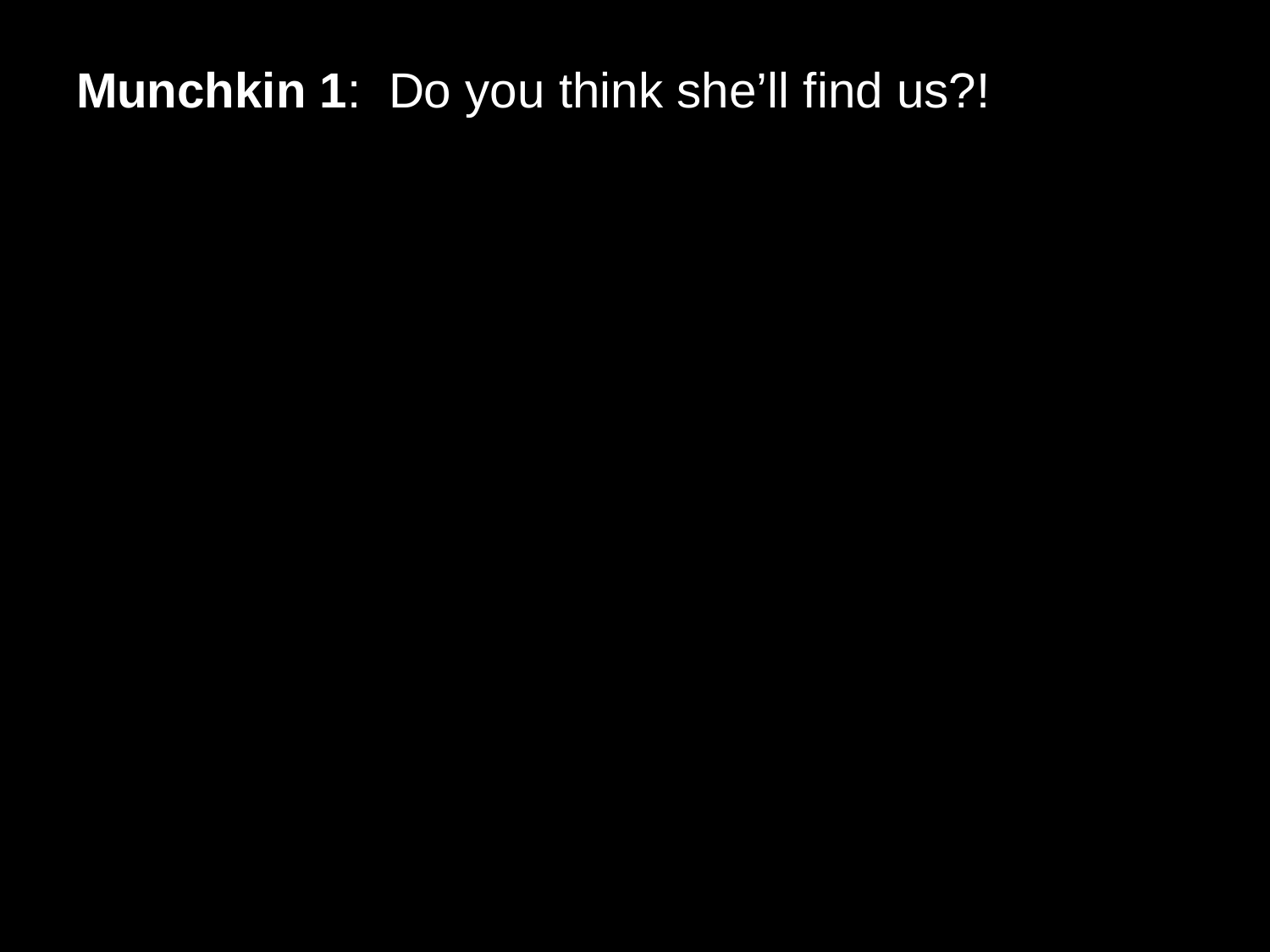

# Munchkin 1:  Do you think she’ll find us?!